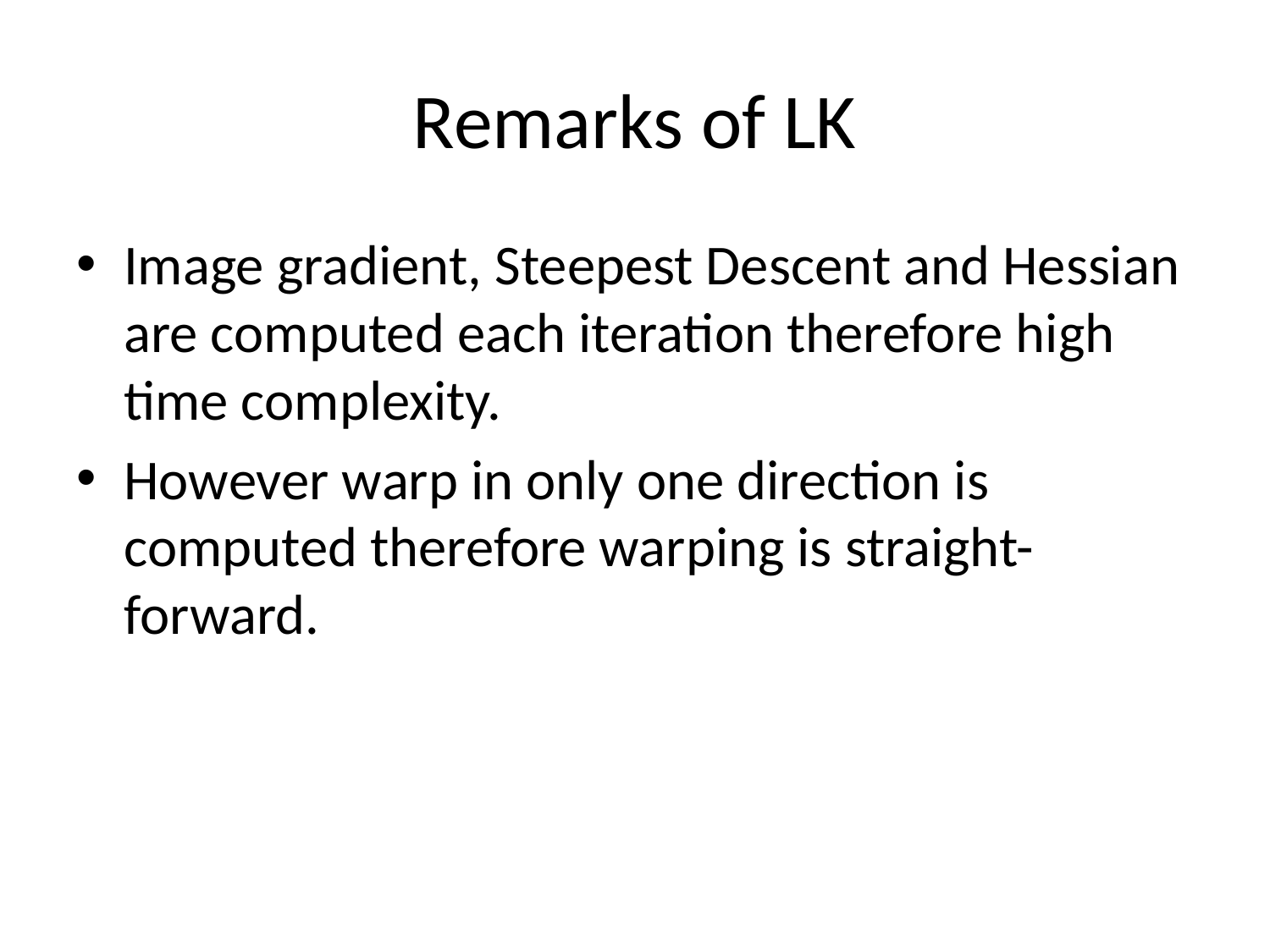

# Remarks of LK
Image gradient, Steepest Descent and Hessian are computed each iteration therefore high time complexity.
However warp in only one direction is computed therefore warping is straight-forward.